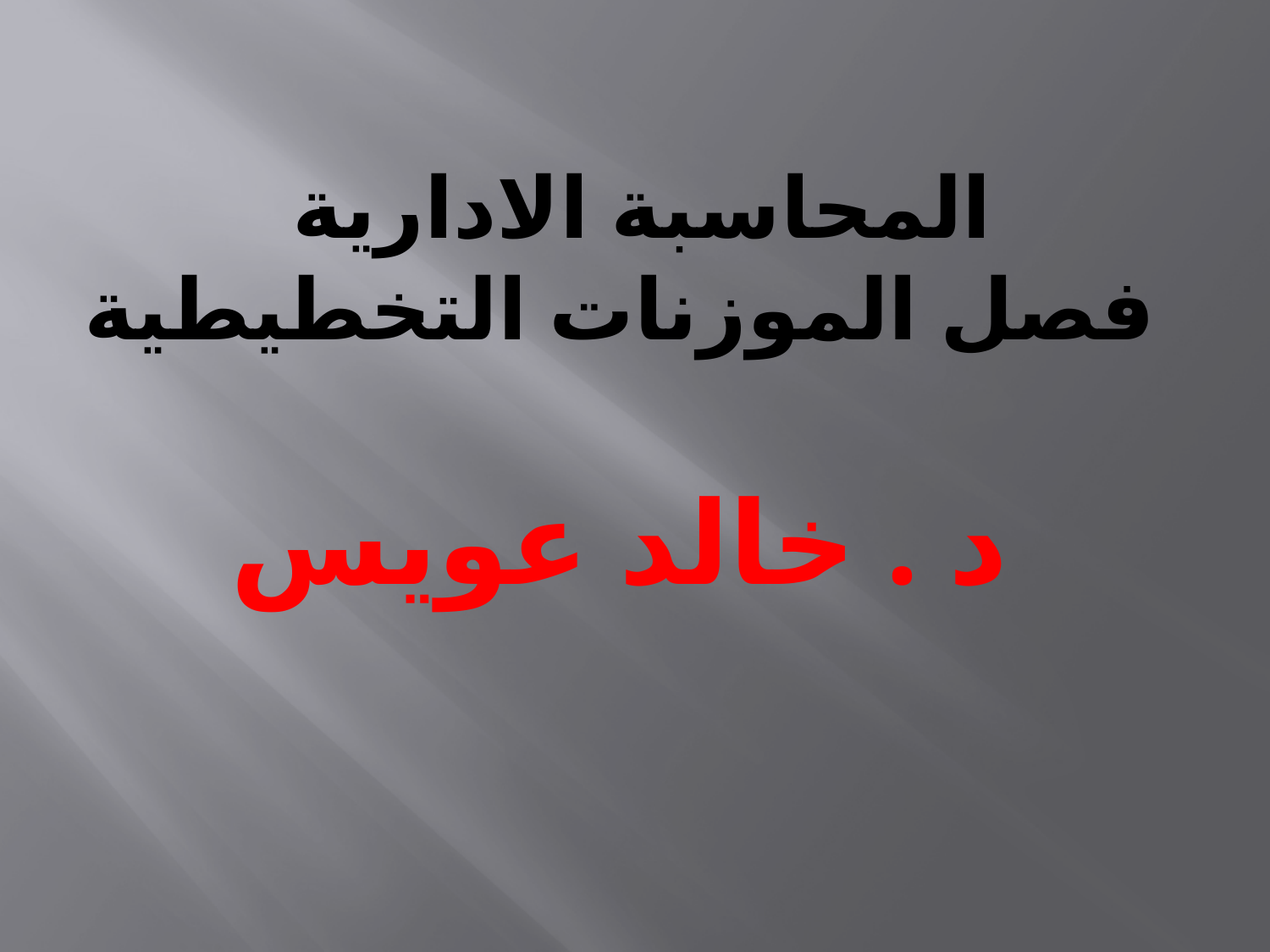

# المحاسبة الادارية فصل الموزنات التخطيطية
د . خالد عويس